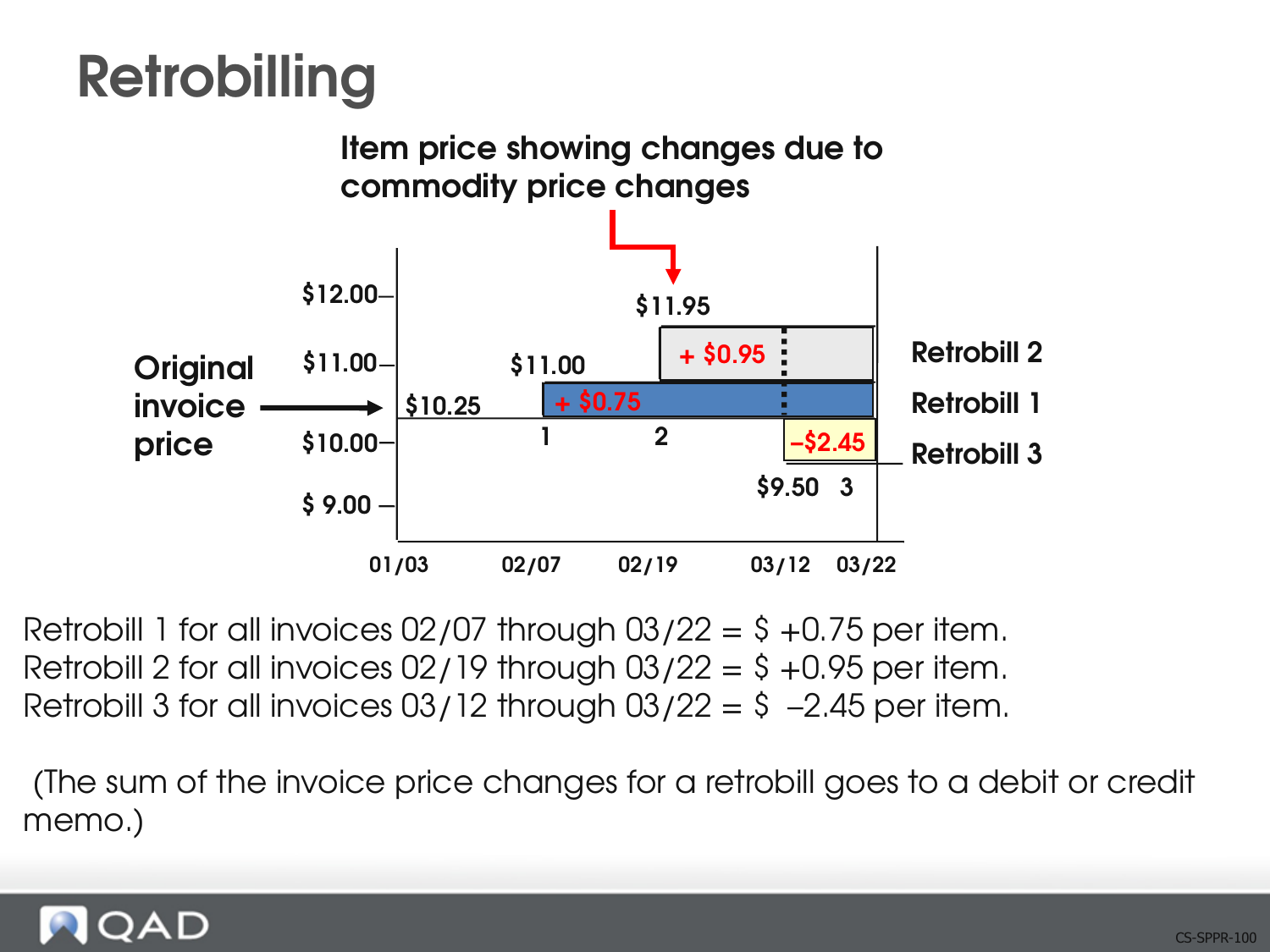

# Retrobilling
Item price showing changes due to
commodity price changes

$12.00
$11.00
$10.00
$ 9.00

03/12
03/22
01/03
02/07
02/19
$11.95
2

+ $0.95
Retrobill 2

Original
invoice
price

$11.00
1
Retrobill 1

+ $0.75

$10.25

–$2.45

Retrobill 3

$9.50
3
Retrobill 1 for all invoices 02/07 through 03/22 = $ +0.75 per item.
Retrobill 2 for all invoices 02/19 through 03/22 = $ +0.95 per item.
Retrobill 3 for all invoices 03/12 through 03/22 = $  –2.45 per item.

 (The sum of the invoice price changes for a retrobill goes to a debit or credit memo.)
CS-SPPR-100